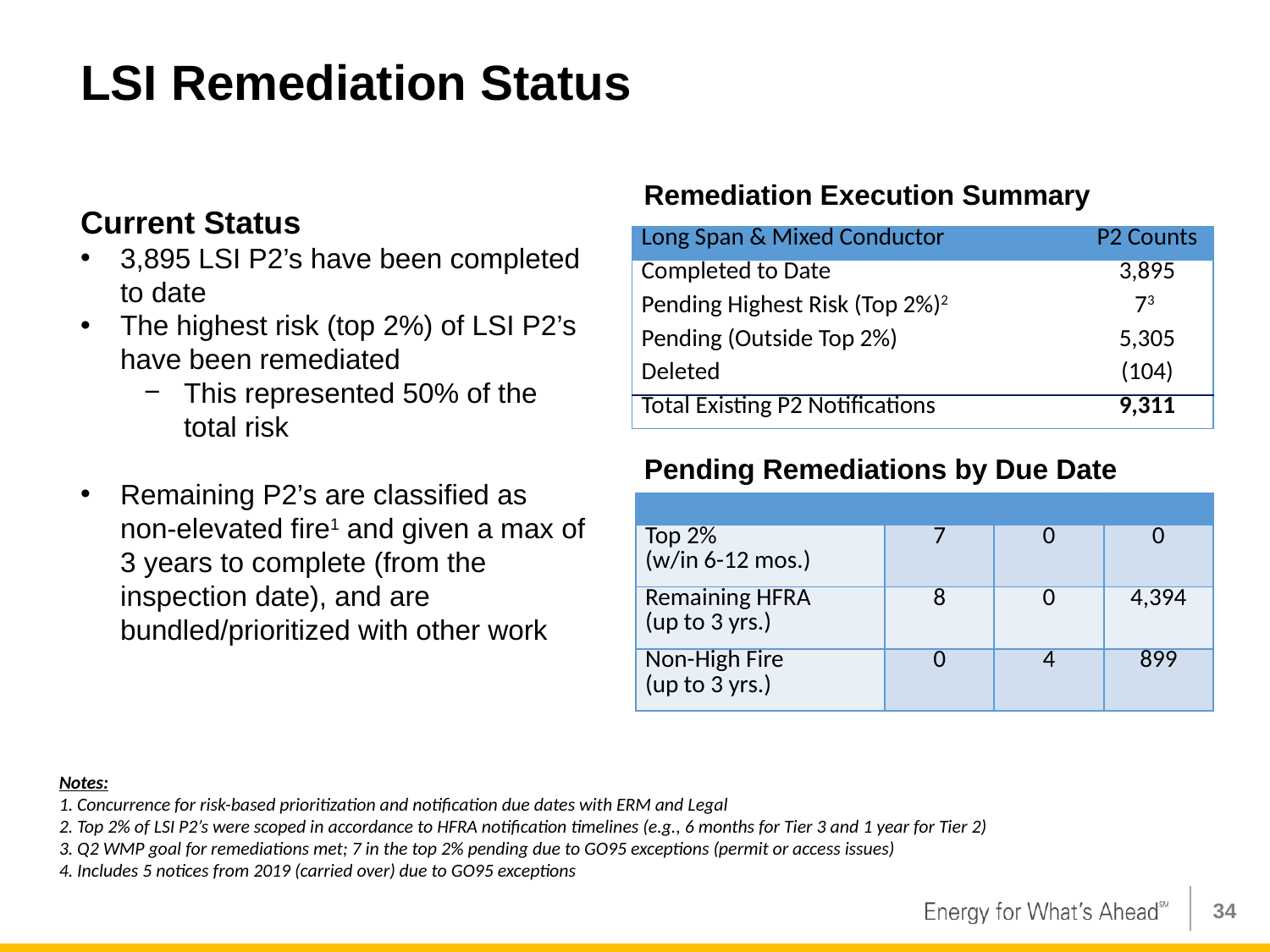

# LSI Remediation Status
Remediation Execution Summary
Current Status
3,895 LSI P2’s have been completed to date
The highest risk (top 2%) of LSI P2’s have been remediated
This represented 50% of the total risk

Remaining P2’s are classified as non-elevated fire1 and given a max of 3 years to complete (from the inspection date), and are bundled/prioritized with other work
| Long Span & Mixed Conductor | P2 Counts |
| --- | --- |
| Completed to Date | 3,895 |
| Pending Highest Risk (Top 2%)2 | 73 |
| Pending (Outside Top 2%) | 5,305 |
| Deleted | (104) |
| Total Existing P2 Notifications | 9,311 |
Pending Remediations by Due Date

| Notifications | 20204 | 2021 | 2022 |
| --- | --- | --- | --- |
| Top 2% (w/in 6-12 mos.) | 7 | 0 | 0 |
| Remaining HFRA (up to 3 yrs.) | 8 | 0 | 4,394 |
| Non-High Fire (up to 3 yrs.) | 0 | 4 | 899 |
Notes:
1. Concurrence for risk-based prioritization and notification due dates with ERM and Legal
2. Top 2% of LSI P2’s were scoped in accordance to HFRA notification timelines (e.g., 6 months for Tier 3 and 1 year for Tier 2)
3. Q2 WMP goal for remediations met; 7 in the top 2% pending due to GO95 exceptions (permit or access issues)
4. Includes 5 notices from 2019 (carried over) due to GO95 exceptions